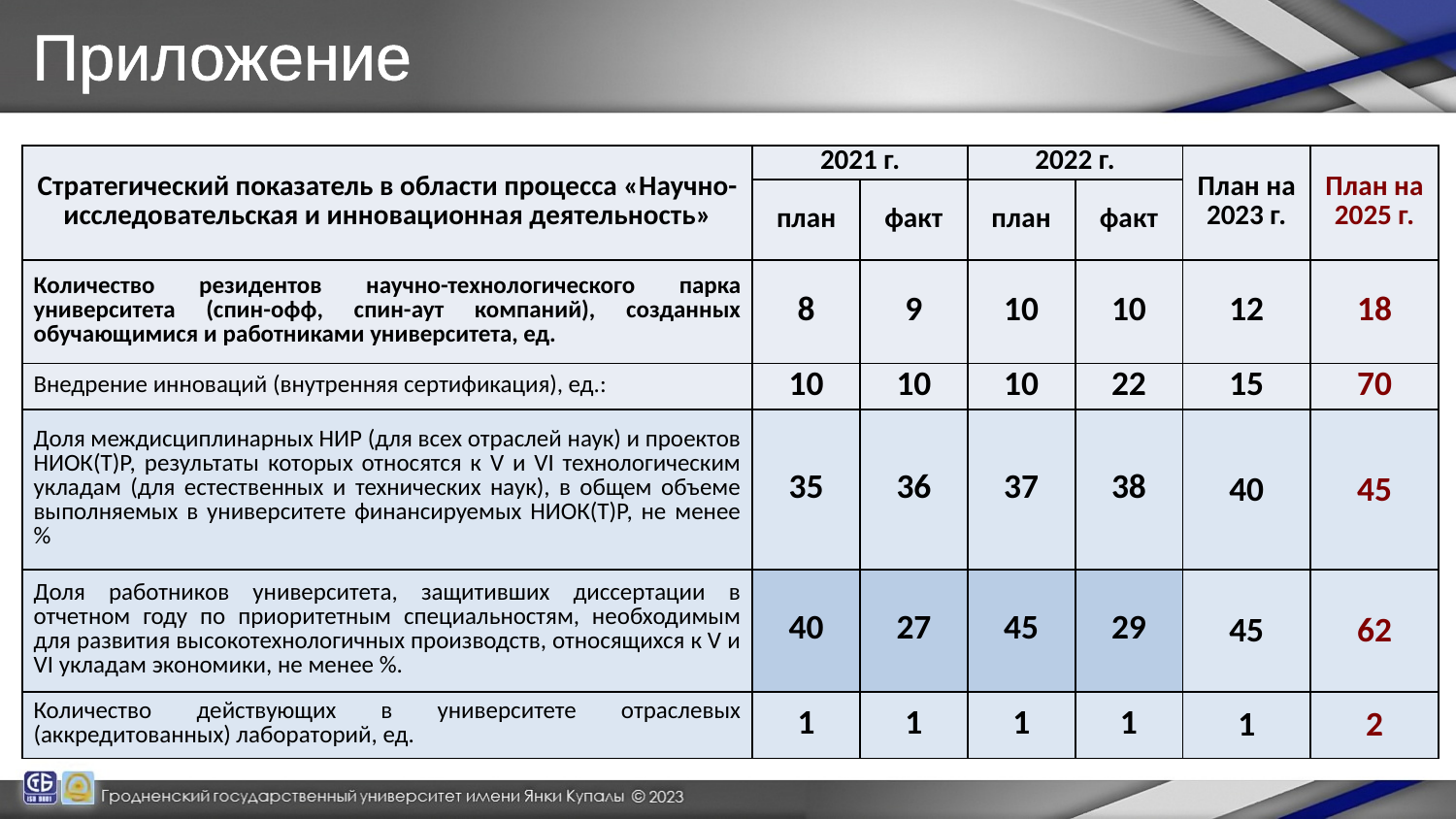

Приложение
| Стратегический показатель в области процесса «Научно-исследовательская и инновационная деятельность» | 2021 г. |  | 2022 г. |  | План на 2023 г. | План на 2025 г. |
| --- | --- | --- | --- | --- | --- | --- |
|  | план | факт | план | факт |  |  |
| Количество резидентов научно-технологического парка университета (спин-офф, спин-аут компаний), созданных обучающимися и работниками университета, ед. | 8 | 9 | 10 | 10 | 12 | 18 |
| Внедрение инноваций (внутренняя сертификация), ед.: | 10 | 10 | 10 | 22 | 15 | 70 |
| Доля междисциплинарных НИР (для всех отраслей наук) и проектов НИОК(Т)Р, результаты которых относятся к V и VI технологическим укладам (для естественных и технических наук), в общем объеме выполняемых в университете финансируемых НИОК(Т)Р, не менее % | 35 | 36 | 37 | 38 | 40 | 45 |
| Доля работников университета, защитивших диссертации в отчетном году по приоритетным специальностям, необходимым для развития высокотехнологичных производств, относящихся к V и VI укладам экономики, не менее %. | 40 | 27 | 45 | 29 | 45 | 62 |
| Количество действующих в университете отраслевых (аккредитованных) лабораторий, ед. | 1 | 1 | 1 | 1 | 1 | 2 |